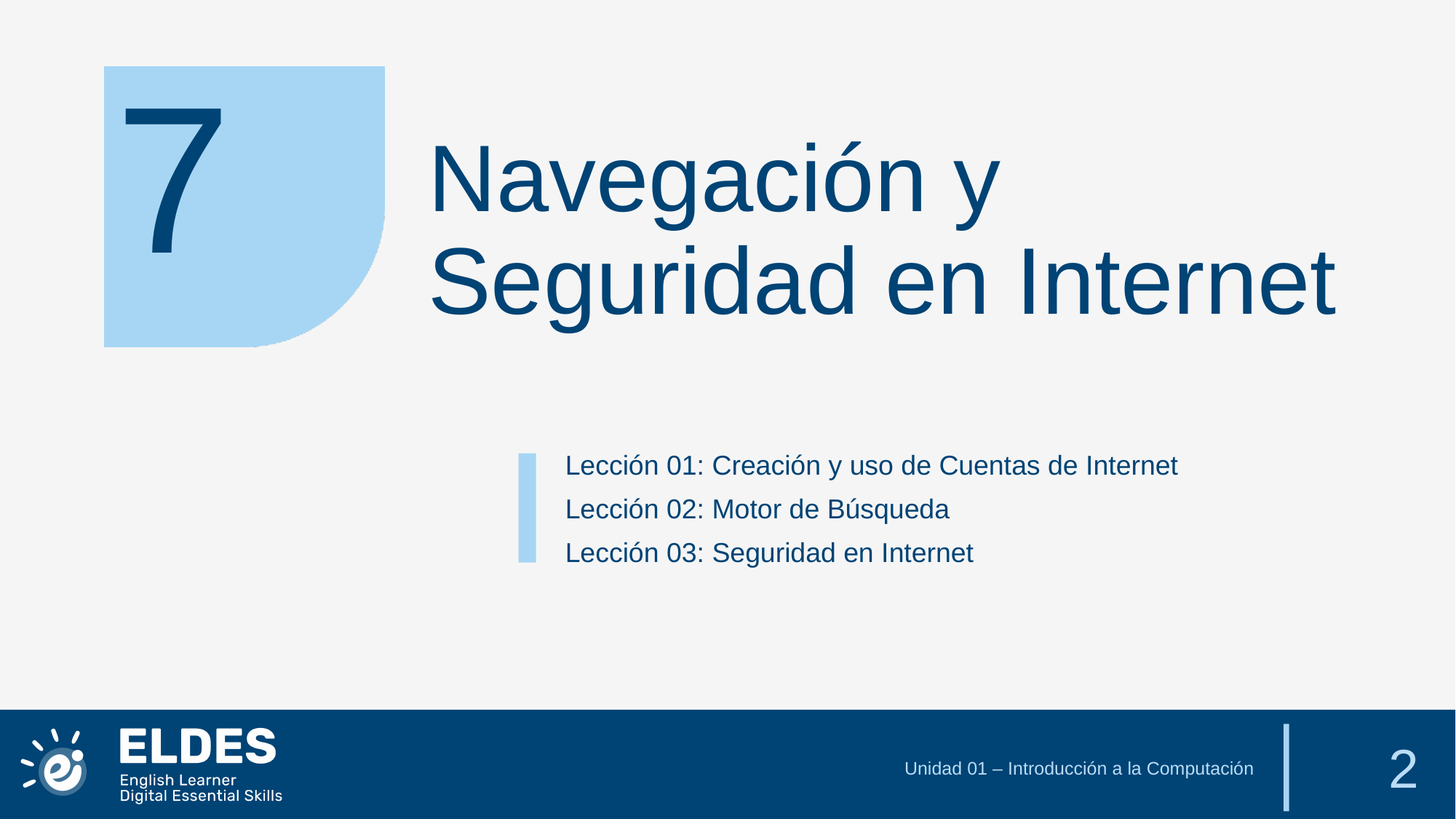

7
Navegación y Seguridad en Internet
Lección 01: Creación y uso de Cuentas de Internet
Lección 02: Motor de Búsqueda
Lección 03: Seguridad en Internet
2
Unidad 01 – Introducción a la Computación